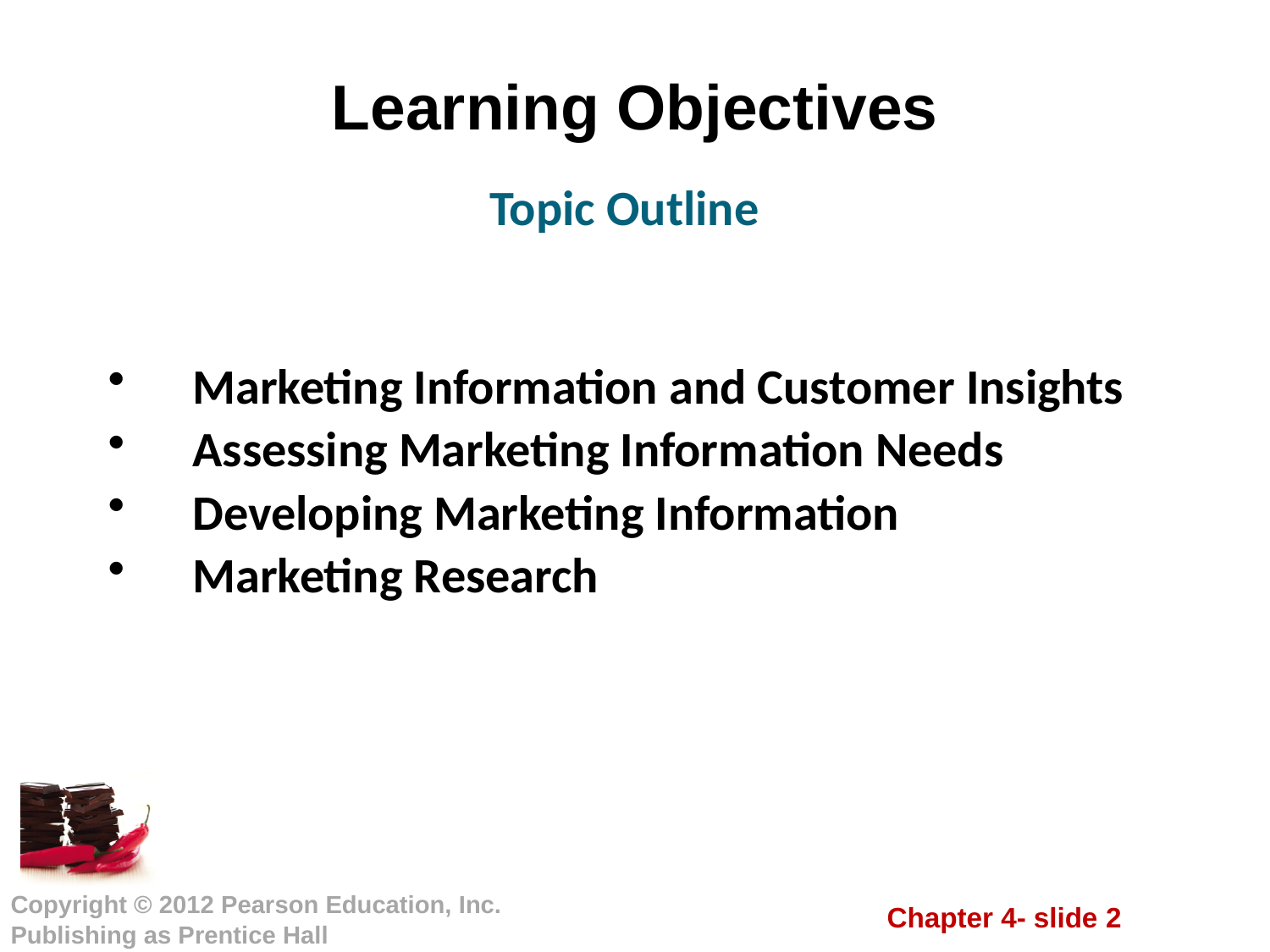

# Learning Objectives
Topic Outline

Marketing Information and Customer Insights
Assessing Marketing Information Needs
Developing Marketing Information
Marketing Research